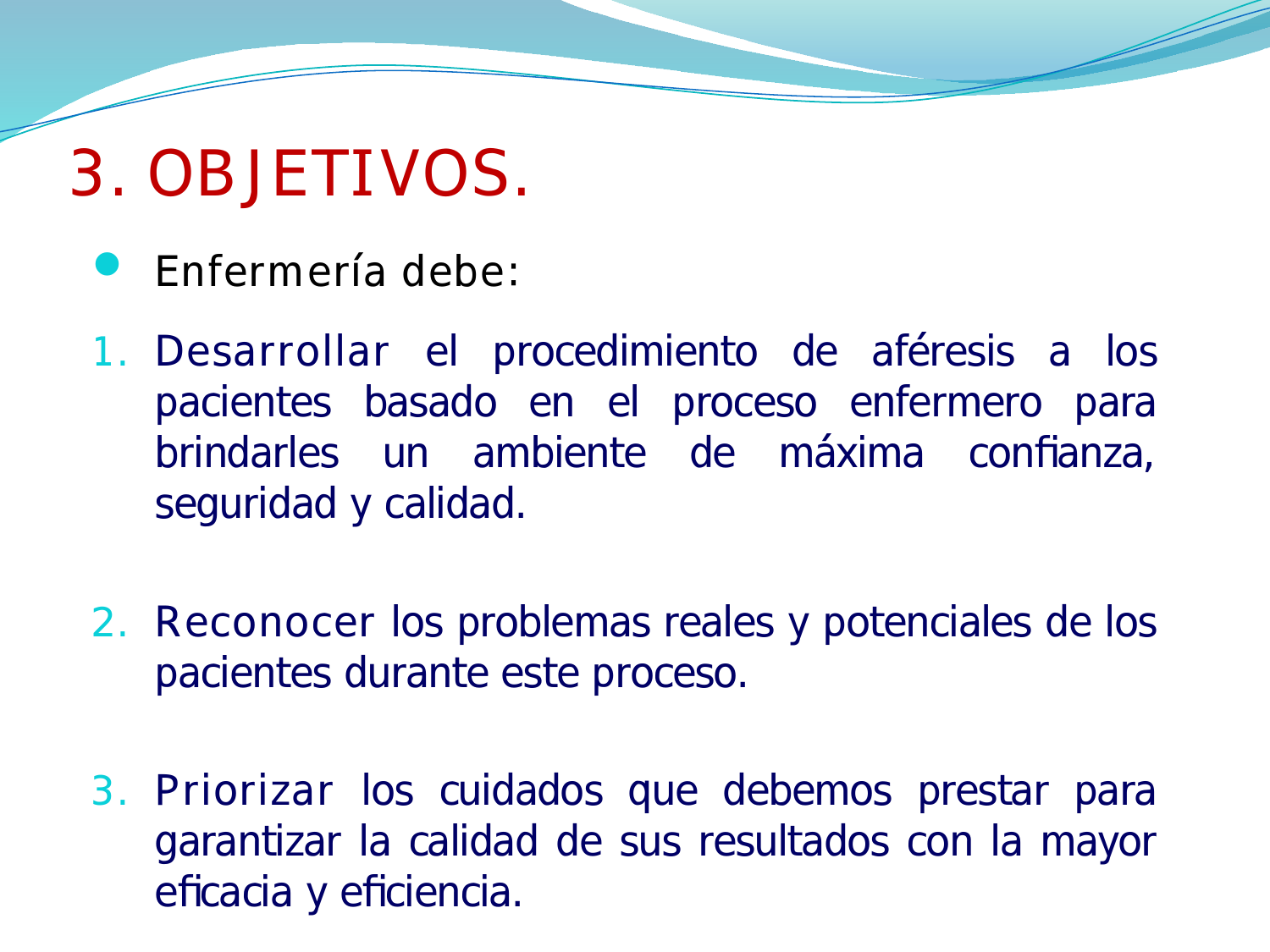

# 3. OBJETIVOS.
Enfermería debe:

Desarrollar el procedimiento de aféresis a los pacientes basado en el proceso enfermero para brindarles un ambiente de máxima confianza, seguridad y calidad.

Reconocer los problemas reales y potenciales de los pacientes durante este proceso.

Priorizar los cuidados que debemos prestar para garantizar la calidad de sus resultados con la mayor eficacia y eficiencia.